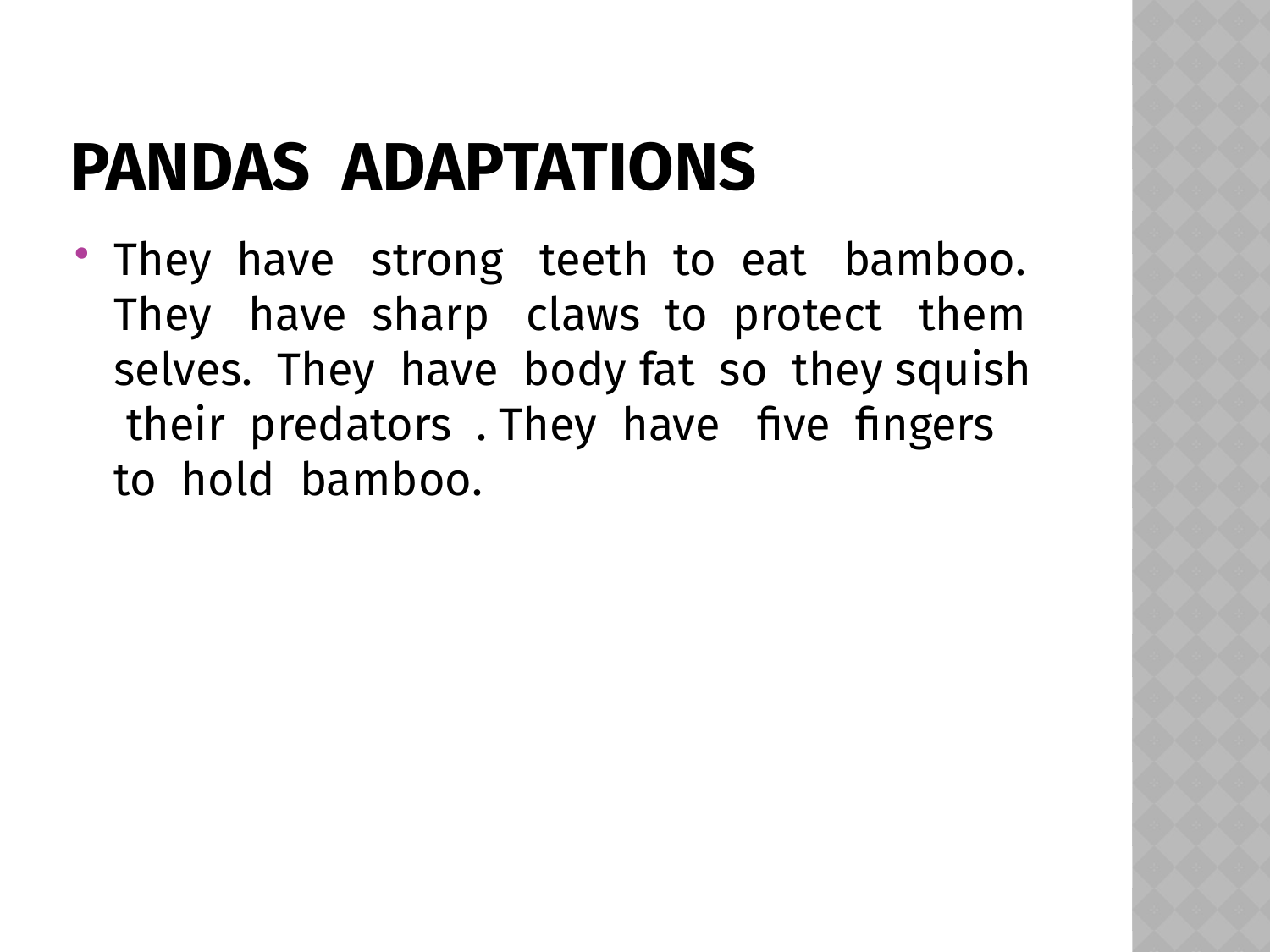

# Pandas  adaptations
They  have   strong   teeth  to  eat   bamboo.   They   have  sharp   claws  to  protect   them  selves.  They  have  body fat  so  they squish   their  predators  . They  have   five  fingers  to  hold  bamboo.